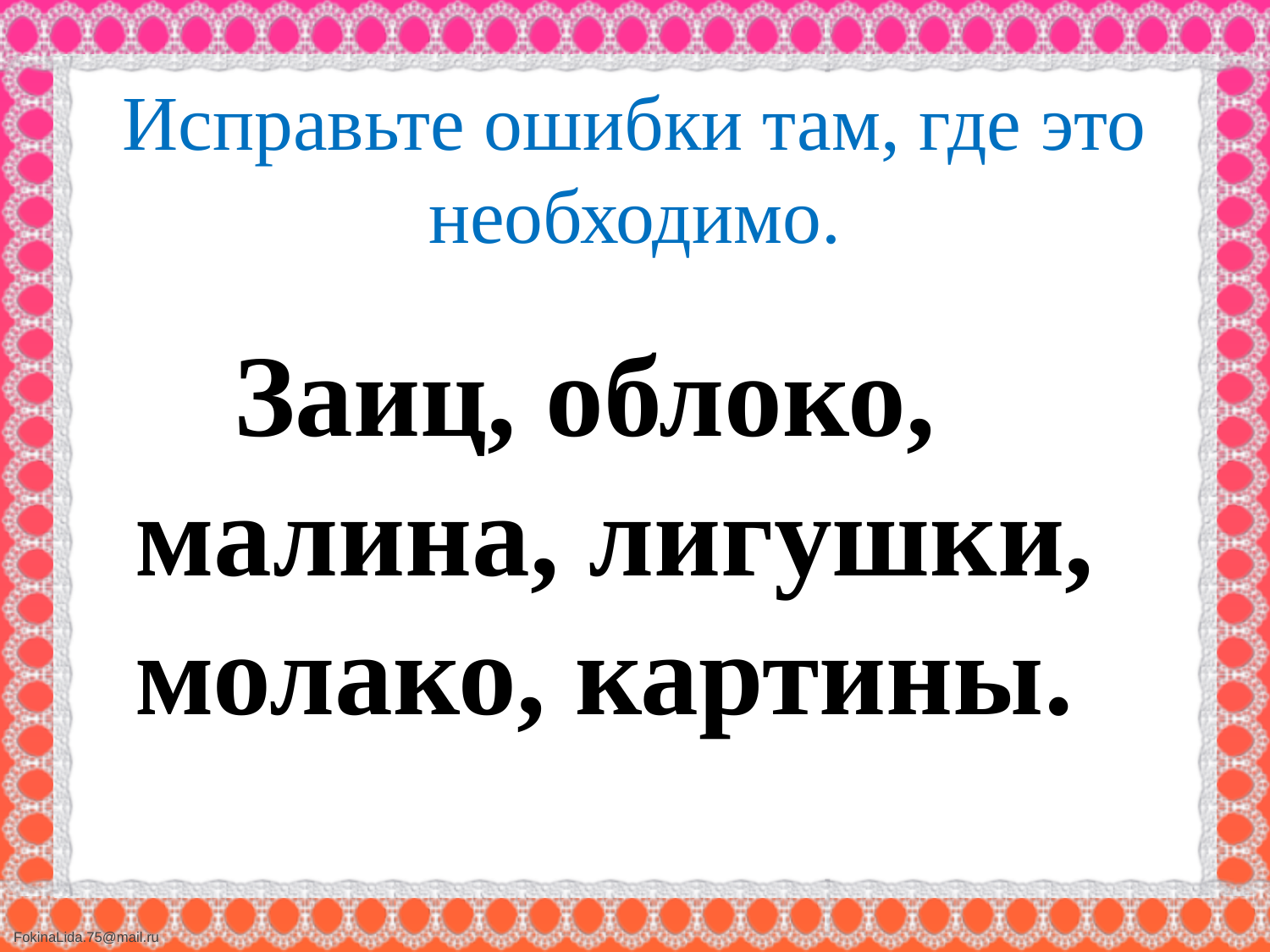

# Исправьте ошибки там, где это необходимо.

     Заиц, облоко, малина, лигушки, молако, картины.